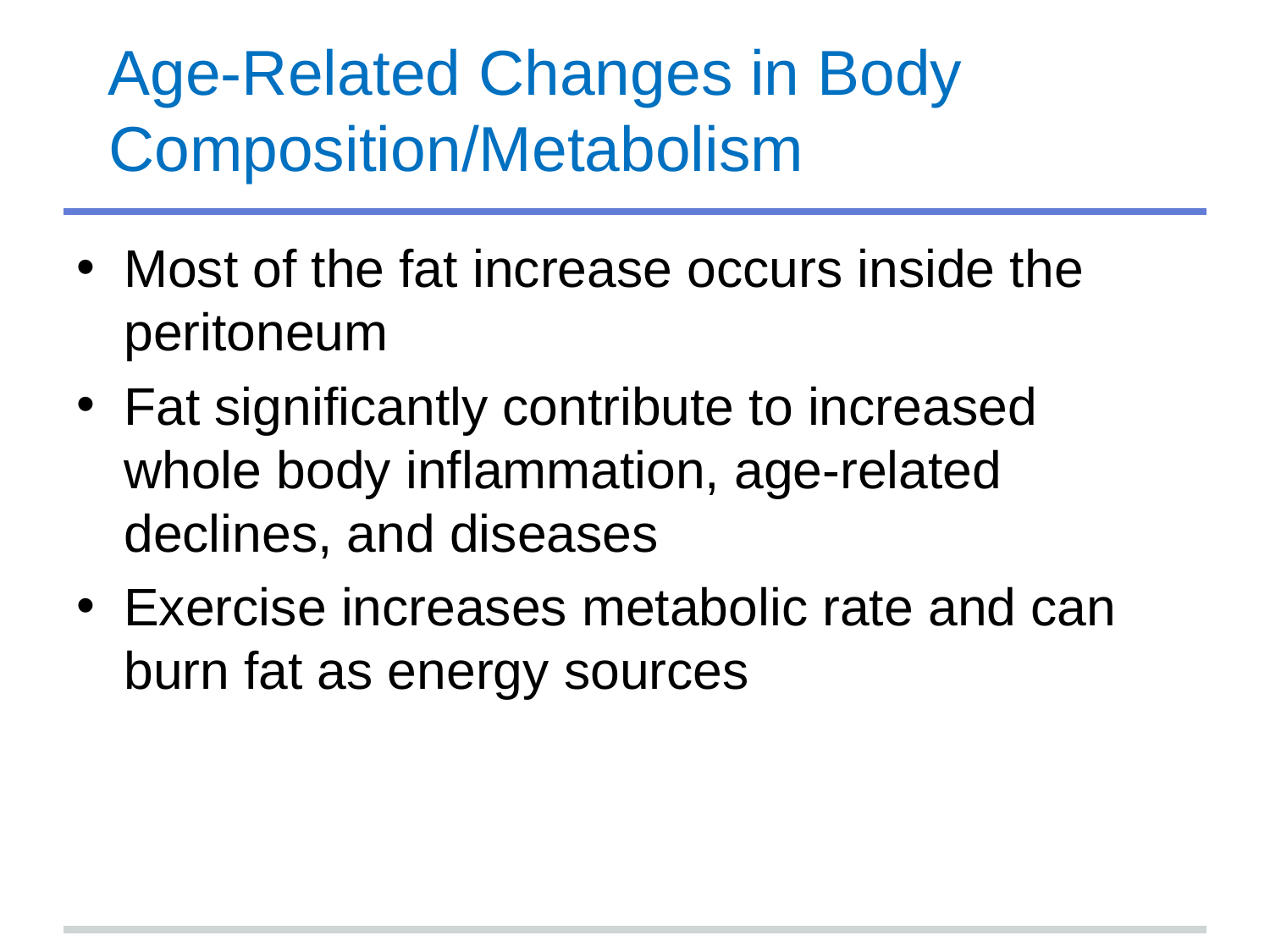

# Age-Related Changes in Body Composition/Metabolism
Most of the fat increase occurs inside the peritoneum
Fat significantly contribute to increased  whole body inflammation, age-related declines, and diseases
Exercise increases metabolic rate and can burn fat as energy sources